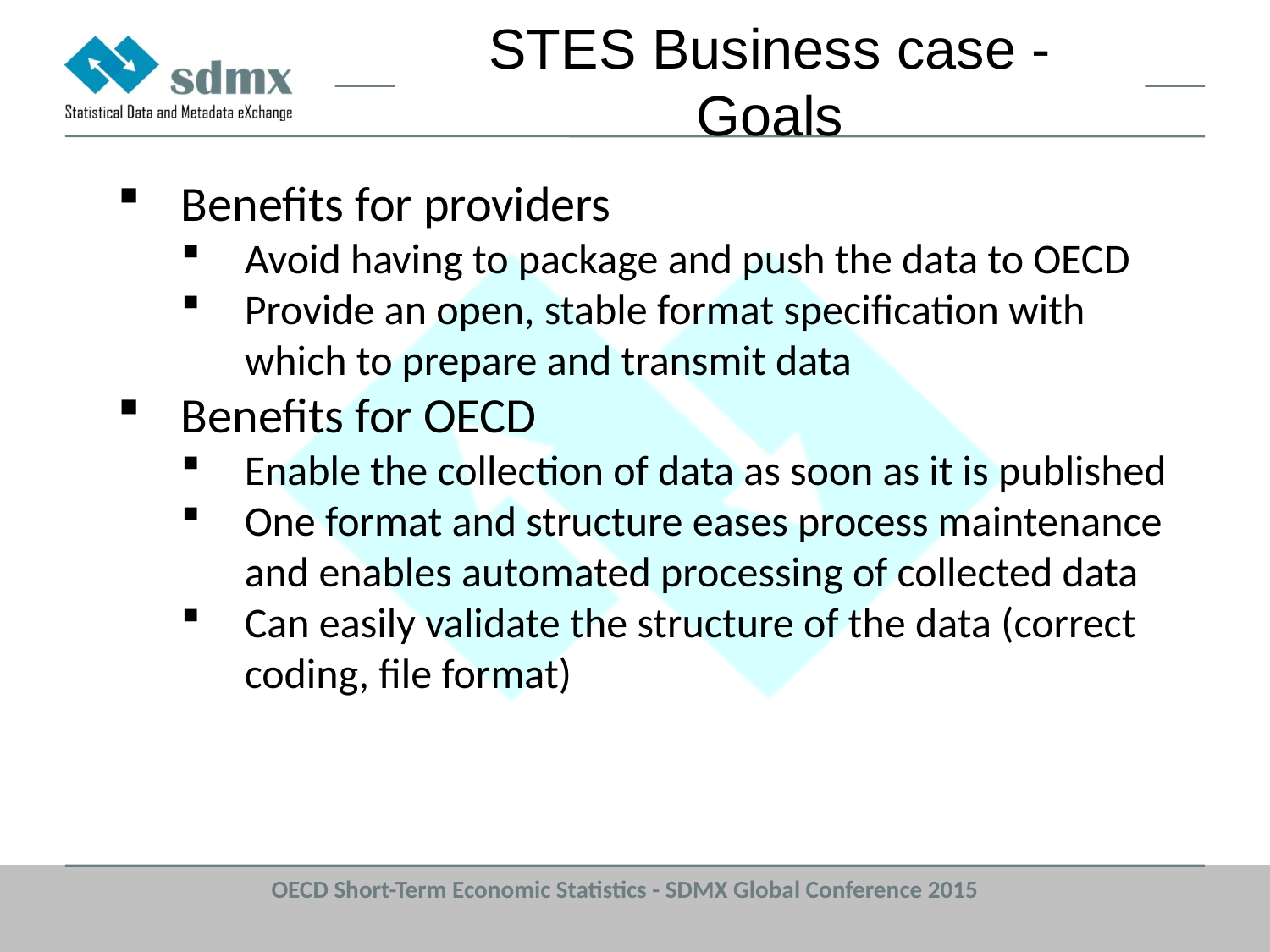

STES Business case - Goals
Benefits for providers
Avoid having to package and push the data to OECD
Provide an open, stable format specification with which to prepare and transmit data
Benefits for OECD
Enable the collection of data as soon as it is published
One format and structure eases process maintenance and enables automated processing of collected data
Can easily validate the structure of the data (correct coding, file format)
OECD Short-Term Economic Statistics - SDMX Global Conference 2015